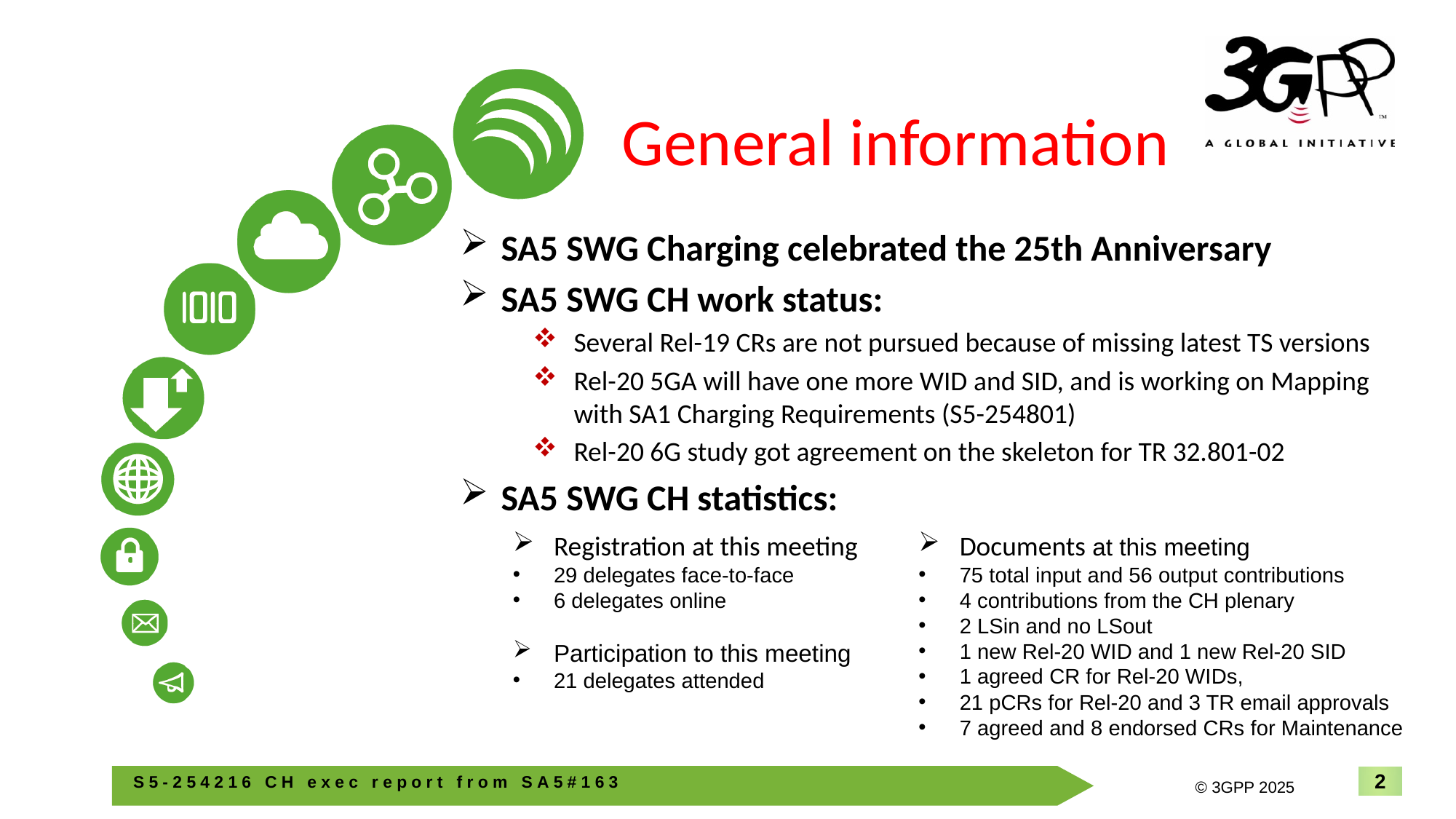

# General information
SA5 SWG Charging celebrated the 25th Anniversary
SA5 SWG CH work status:
Several Rel-19 CRs are not pursued because of missing latest TS versions
Rel-20 5GA will have one more WID and SID, and is working on Mapping with SA1 Charging Requirements (S5-254801)
Rel-20 6G study got agreement on the skeleton for TR 32.801-02
SA5 SWG CH statistics:
Registration at this meeting
29 delegates face-to-face
6 delegates online

Participation to this meeting
21 delegates attended
Documents at this meeting
75 total input and 56 output contributions
4 contributions from the CH plenary
2 LSin and no LSout
1 new Rel-20 WID and 1 new Rel-20 SID
1 agreed CR for Rel-20 WIDs,
21 pCRs for Rel-20 and 3 TR email approvals
7 agreed and 8 endorsed CRs for Maintenance